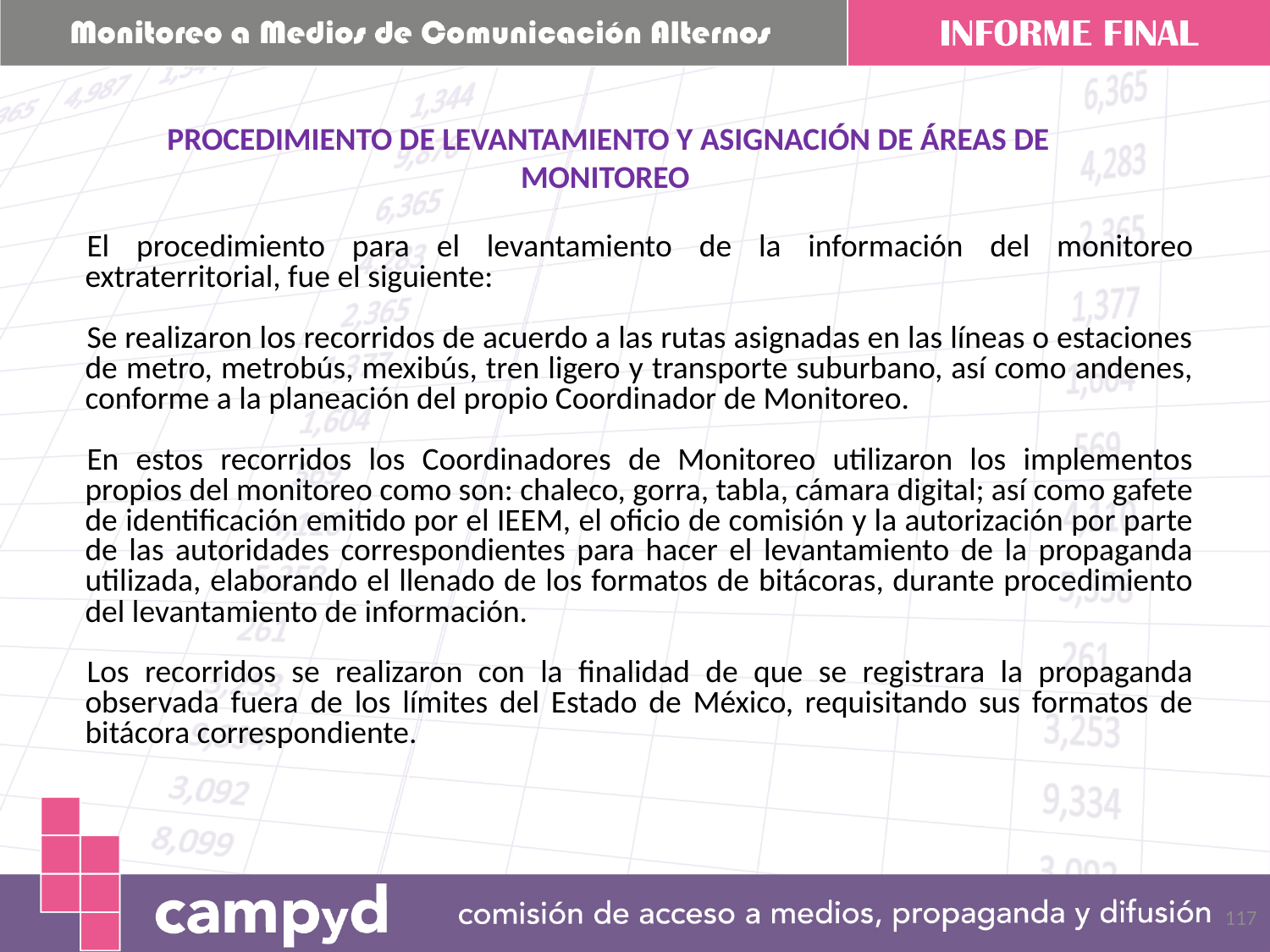

PROCEDIMIENTO DE LEVANTAMIENTO Y ASIGNACIÓN DE ÁREAS DE MONITOREO

El procedimiento para el levantamiento de la información del monitoreo extraterritorial, fue el siguiente:

Se realizaron los recorridos de acuerdo a las rutas asignadas en las líneas o estaciones de metro, metrobús, mexibús, tren ligero y transporte suburbano, así como andenes, conforme a la planeación del propio Coordinador de Monitoreo.

En estos recorridos los Coordinadores de Monitoreo utilizaron los implementos propios del monitoreo como son: chaleco, gorra, tabla, cámara digital; así como gafete de identificación emitido por el IEEM, el oficio de comisión y la autorización por parte de las autoridades correspondientes para hacer el levantamiento de la propaganda utilizada, elaborando el llenado de los formatos de bitácoras, durante procedimiento del levantamiento de información.

Los recorridos se realizaron con la finalidad de que se registrara la propaganda observada fuera de los límites del Estado de México, requisitando sus formatos de bitácora correspondiente.

117